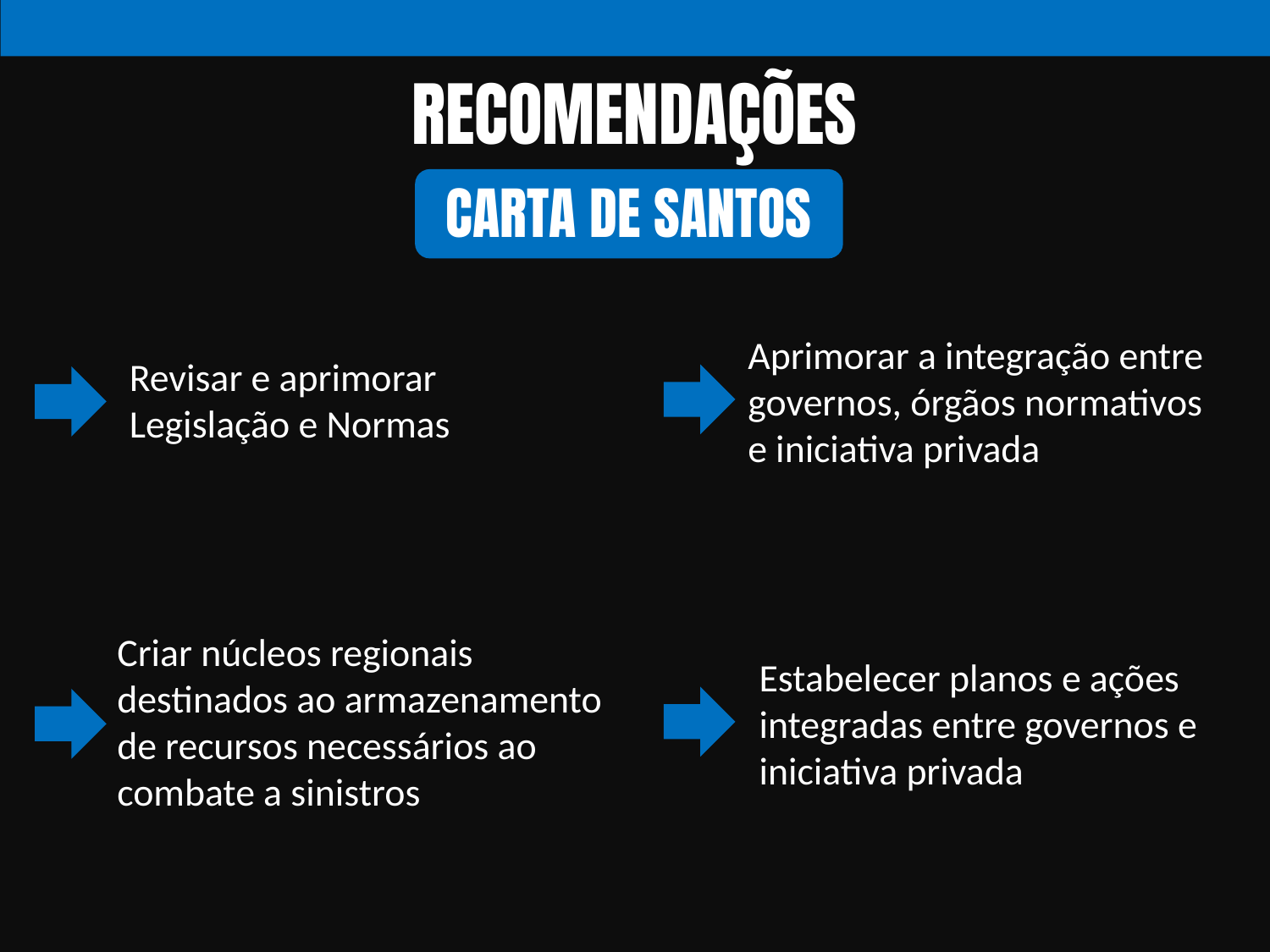

RECOMENDAÇÕES

CARTA DE SANTOS
Aprimorar a integração entre governos, órgãos normativos e iniciativa privada
Revisar e aprimorar Legislação e Normas

Criar núcleos regionais destinados ao armazenamento de recursos necessários ao combate a sinistros
Estabelecer planos e ações integradas entre governos e iniciativa privada